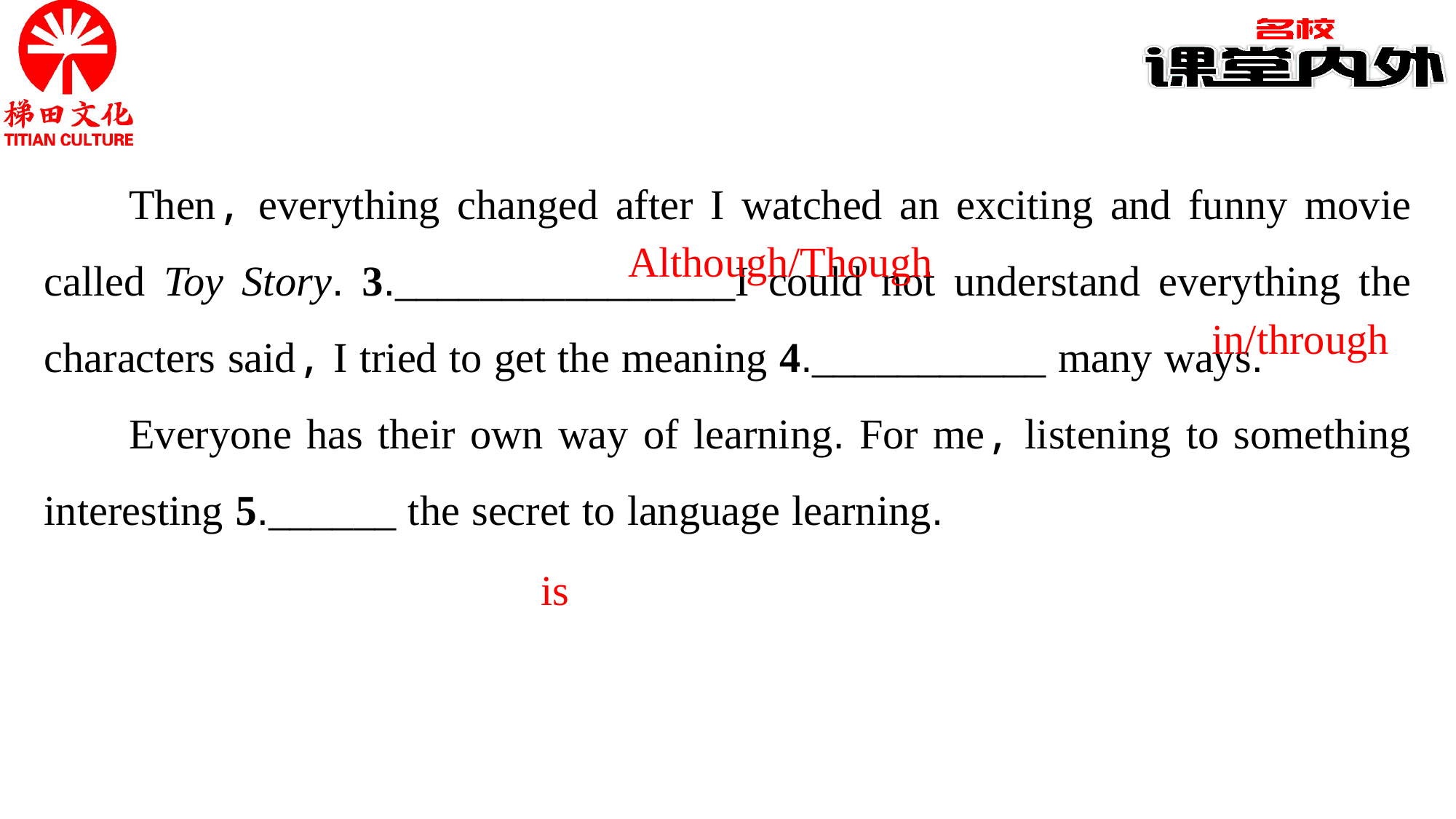

Then, everything changed after I watched an exciting and funny movie called Toy Story. 3.________________I could not understand everything the characters said, I tried to get the meaning 4.___________ many ways.
Everyone has their own way of learning. For me, listening to something interesting 5.______ the secret to language learning.
Although/Though
in/through
is